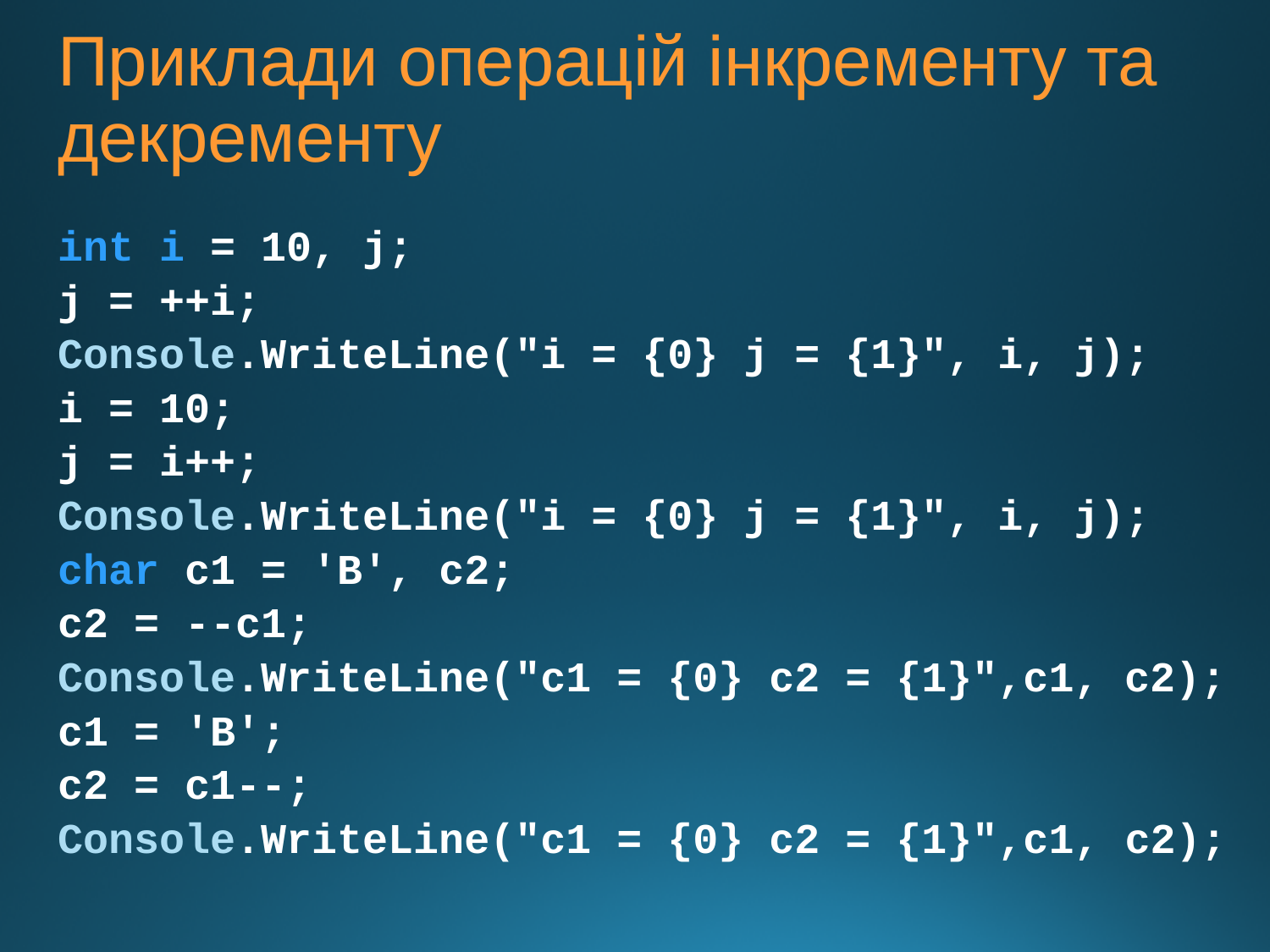

# Приклади операцій інкременту та декременту
int i = 10, j;
j = ++i;
Console.WriteLine("i = {0} j = {1}", i, j);
i = 10;
j = i++;
Console.WriteLine("i = {0} j = {1}", i, j);
char c1 = 'B', c2;
c2 = --c1;
Console.WriteLine("c1 = {0} c2 = {1}",c1, c2);
c1 = 'B';
c2 = c1--;
Console.WriteLine("c1 = {0} c2 = {1}",c1, c2);